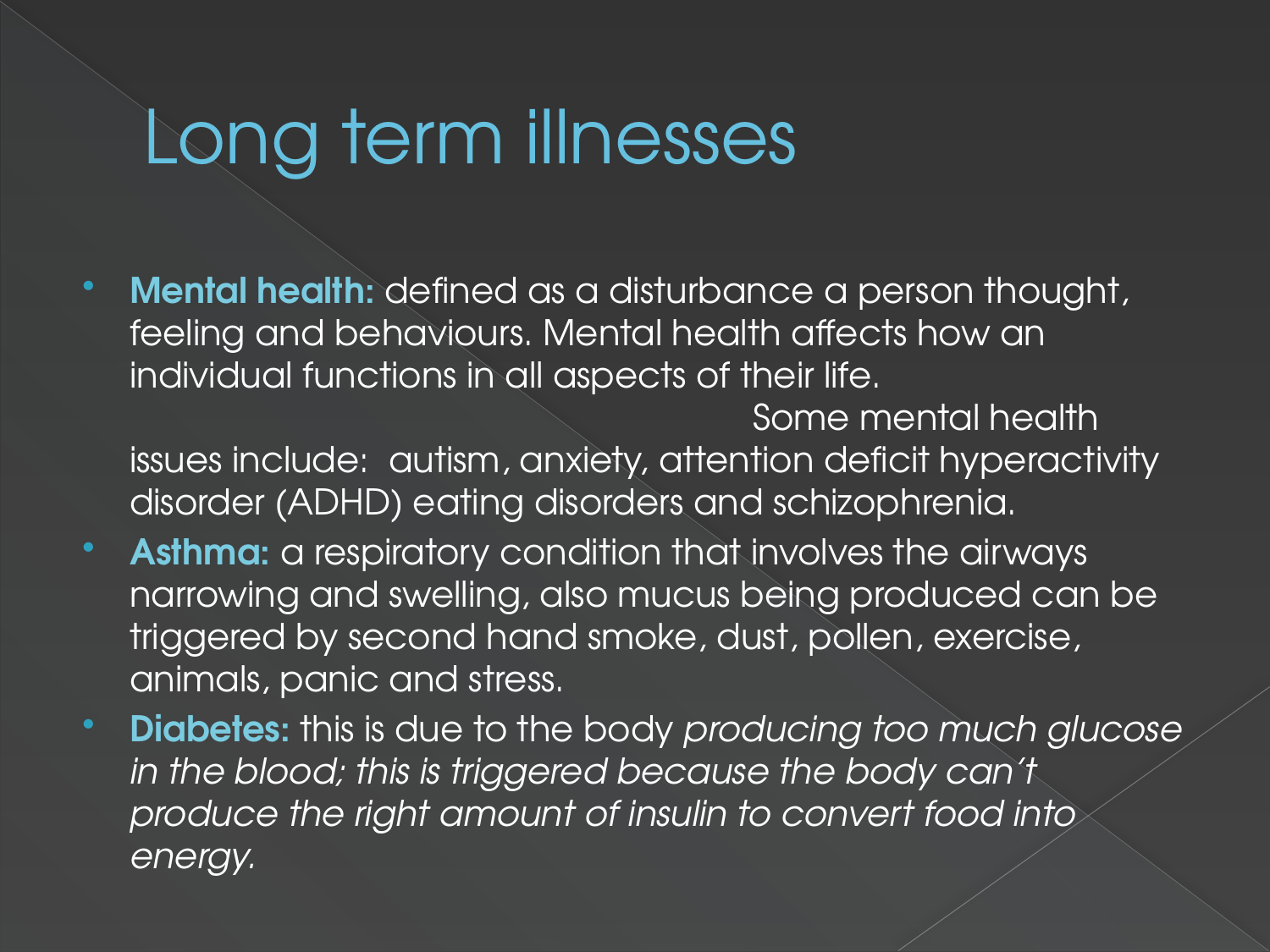

# Long term illnesses
Mental health: defined as a disturbance a person thought, feeling and behaviours. Mental health affects how an individual functions in all aspects of their life.                                                                                                 Some mental health issues include:  autism, anxiety, attention deficit hyperactivity disorder (ADHD) eating disorders and schizophrenia.
Asthma: a respiratory condition that involves the airways narrowing and swelling, also mucus being produced can be triggered by second hand smoke, dust, pollen, exercise, animals, panic and stress.
Diabetes: this is due to the body producing too much glucose in the blood; this is triggered because the body can’t produce the right amount of insulin to convert food into energy.